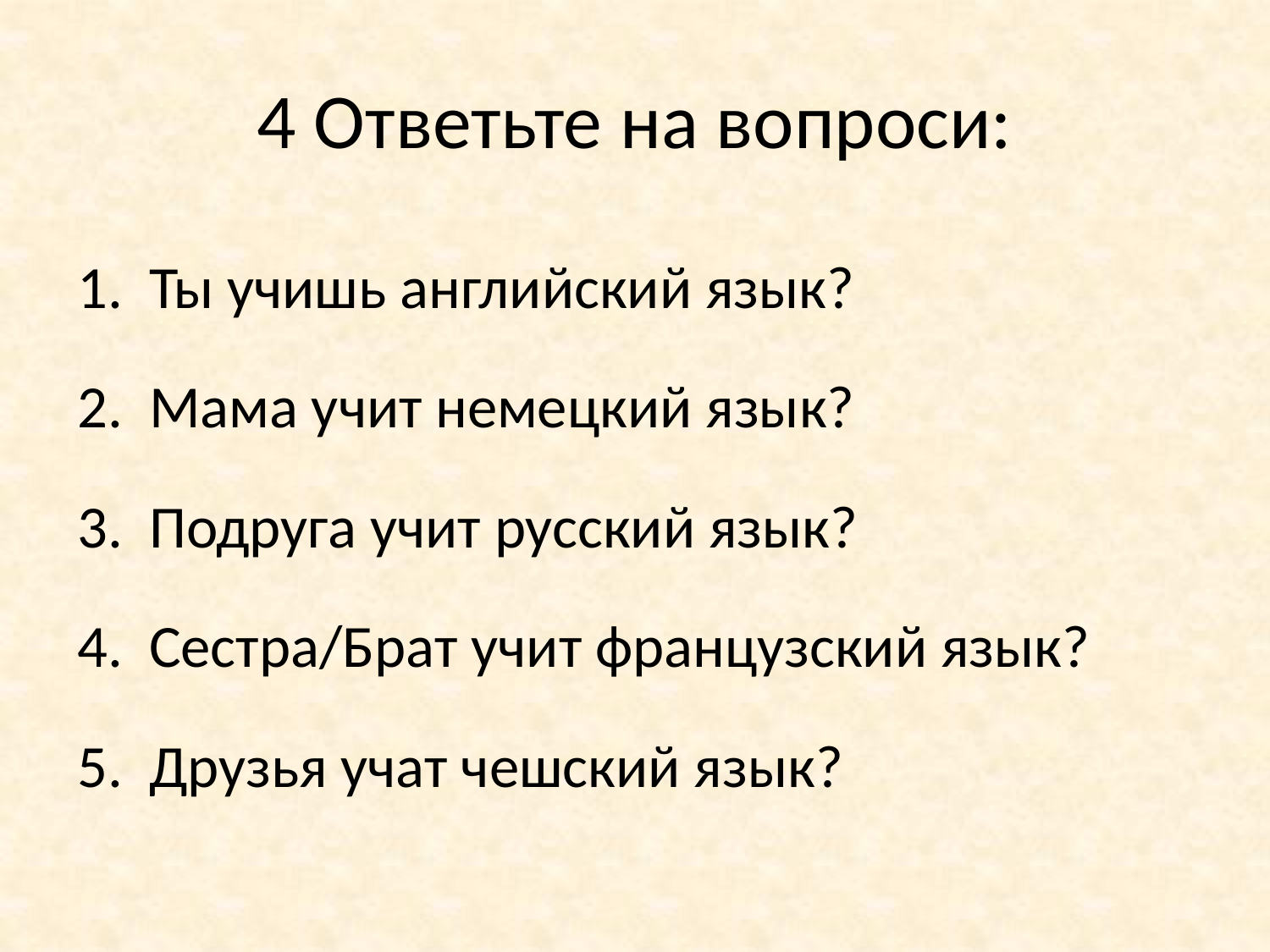

# 4 Ответьте на вопроси:
Ты учишь английский язык?
Мама учит немецкий язык?
Подруга учит русский язык?
Сестра/Брат учит французский язык?
Друзья учат чешский язык?